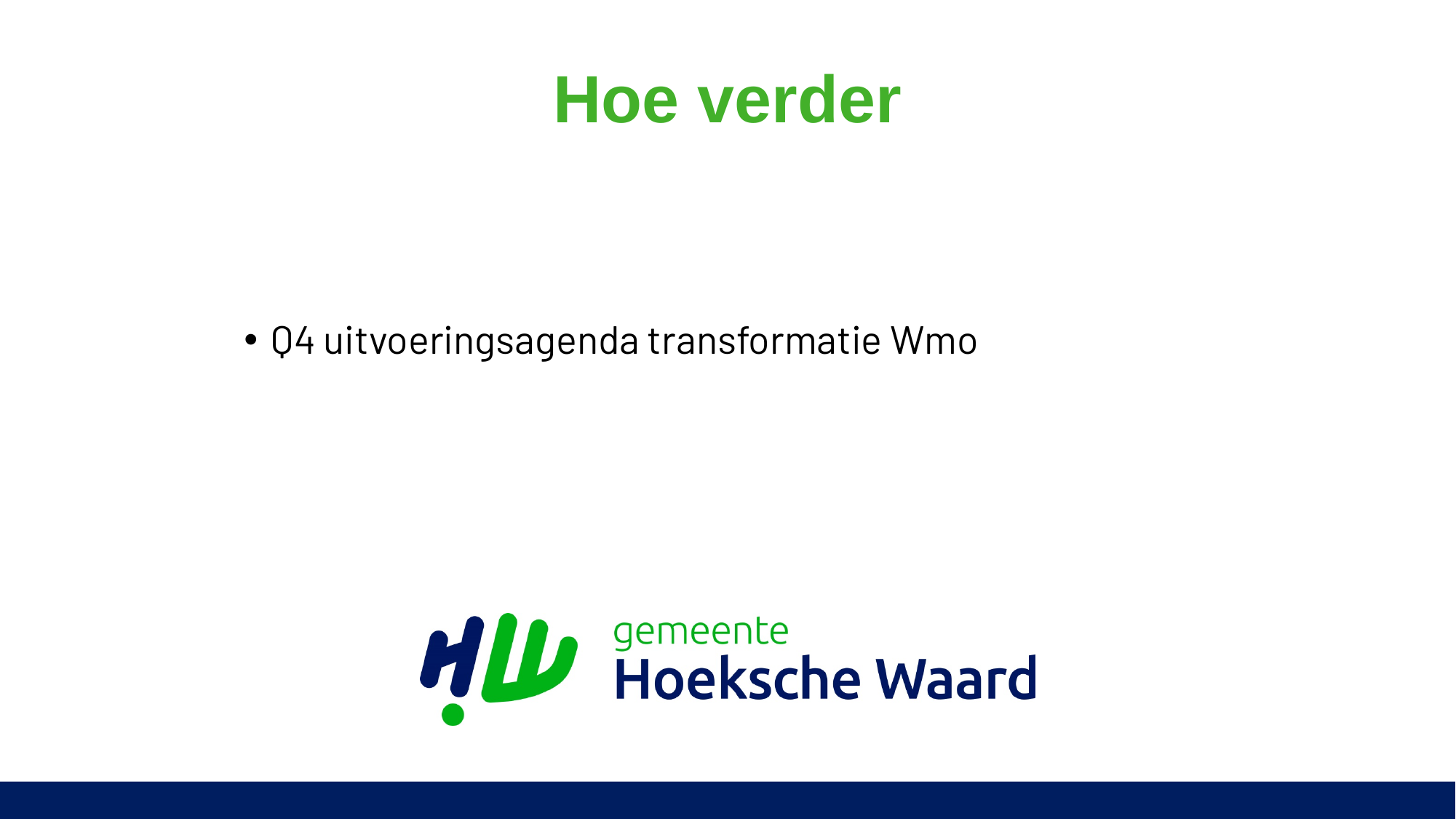

# Hoe verder
Q4 uitvoeringsagenda transformatie Wmo